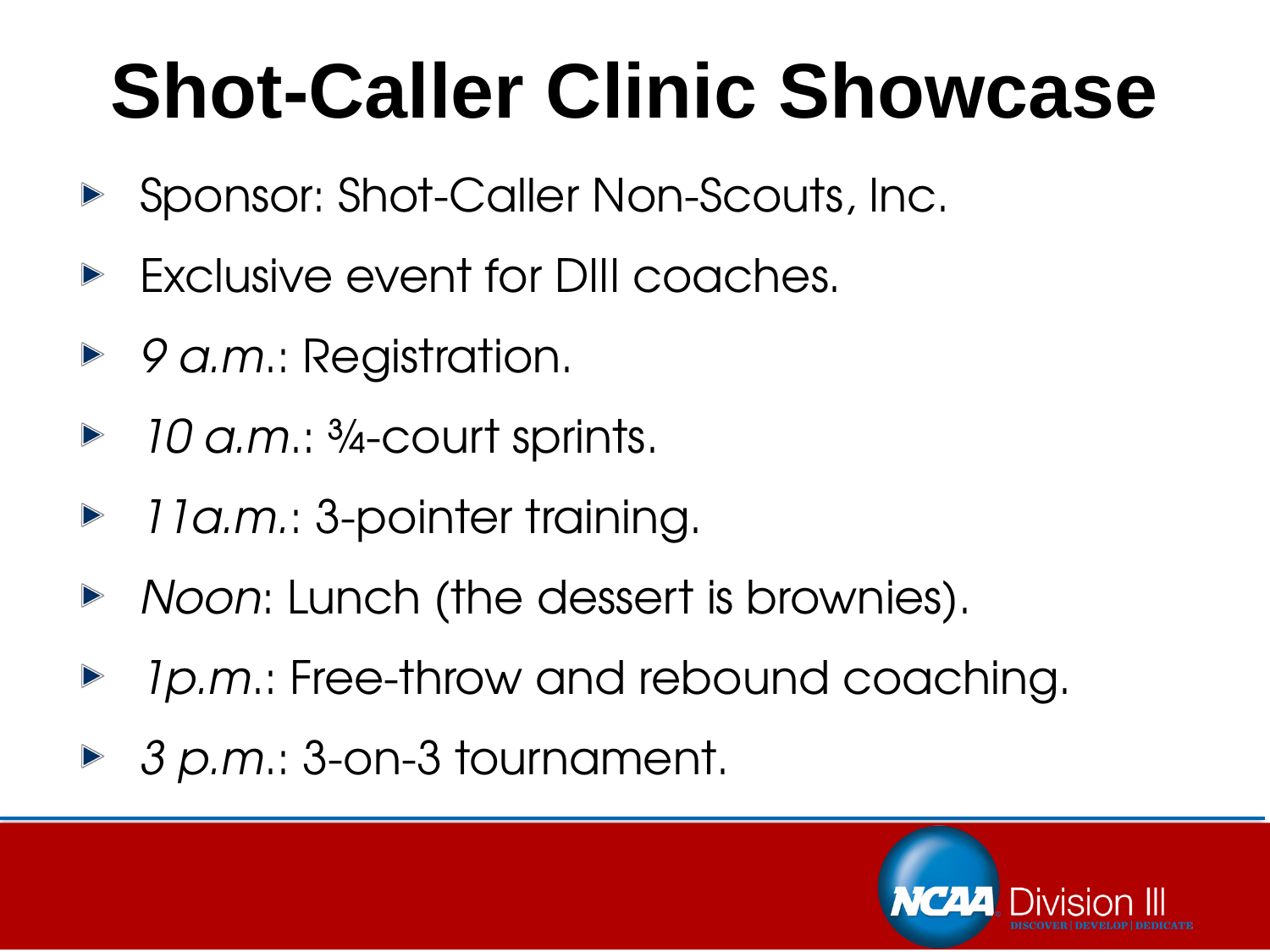

# Shot-Caller Clinic Showcase
Sponsor: Shot-Caller Non-Scouts, Inc.

Exclusive event for DIII coaches.

9 a.m.: Registration.

10 a.m.: ¾-court sprints.

11a.m.: 3-pointer training.

Noon: Lunch (the dessert is brownies).

1p.m.: Free-throw and rebound coaching.

3 p.m.: 3-on-3 tournament.